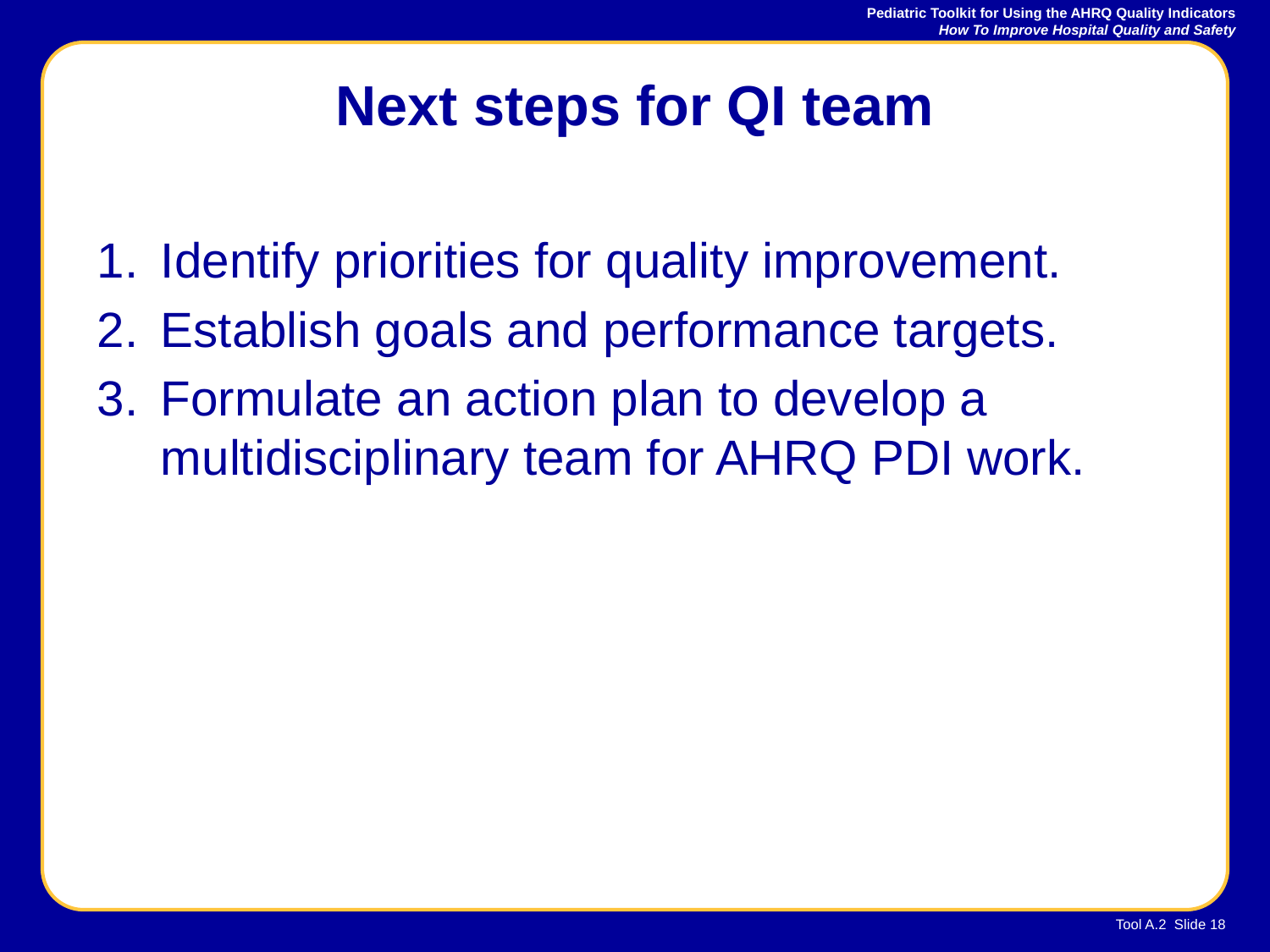

# Next steps for QI team
Identify priorities for quality improvement.
Establish goals and performance targets.
Formulate an action plan to develop a multidisciplinary team for AHRQ PDI work.